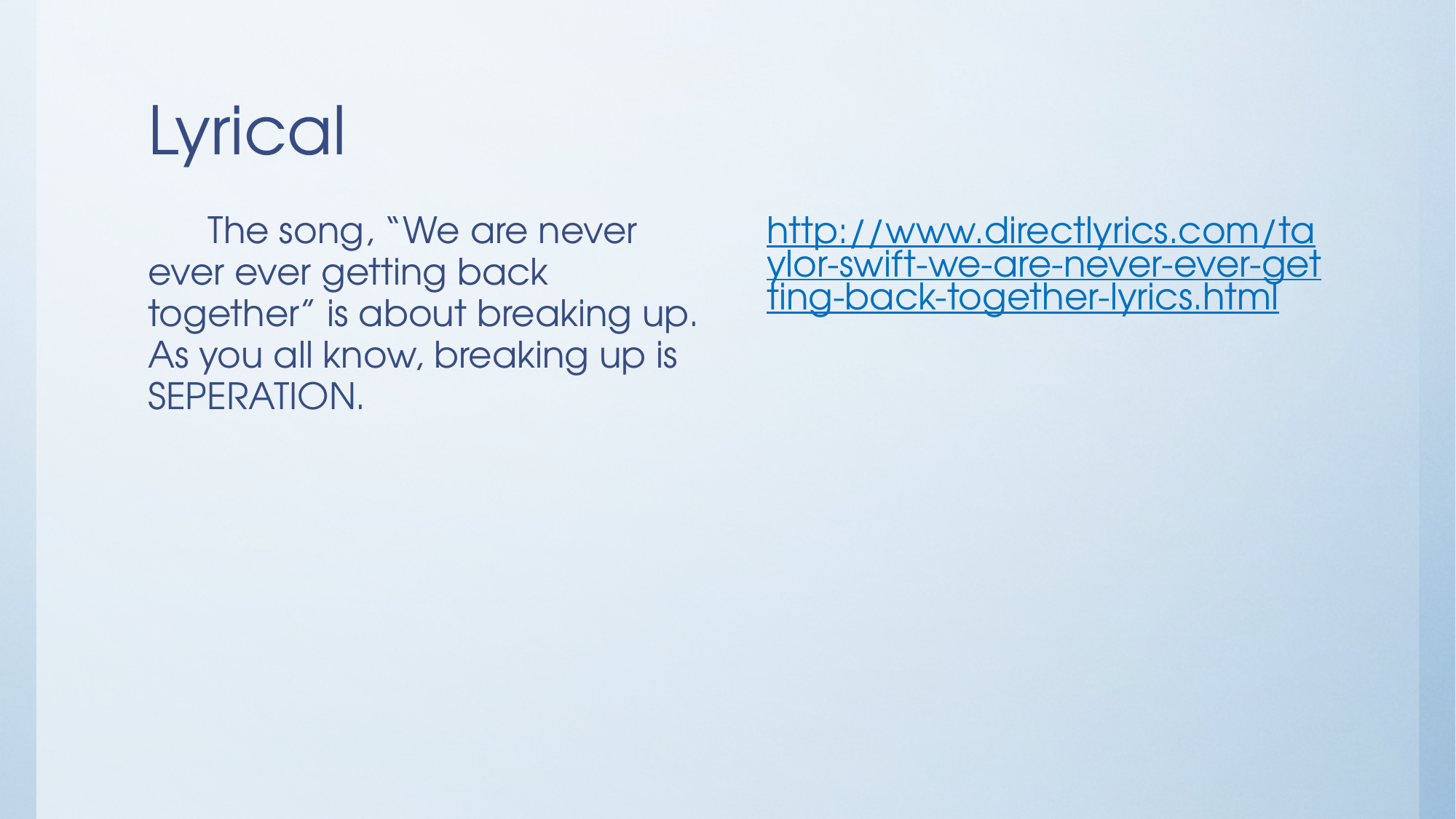

# Lyrical
      The song, “We are never ever ever getting back together” is about breaking up. As you all know, breaking up is SEPERATION.
http://www.directlyrics.com/taylor-swift-we-are-never-ever-getting-back-together-lyrics.html